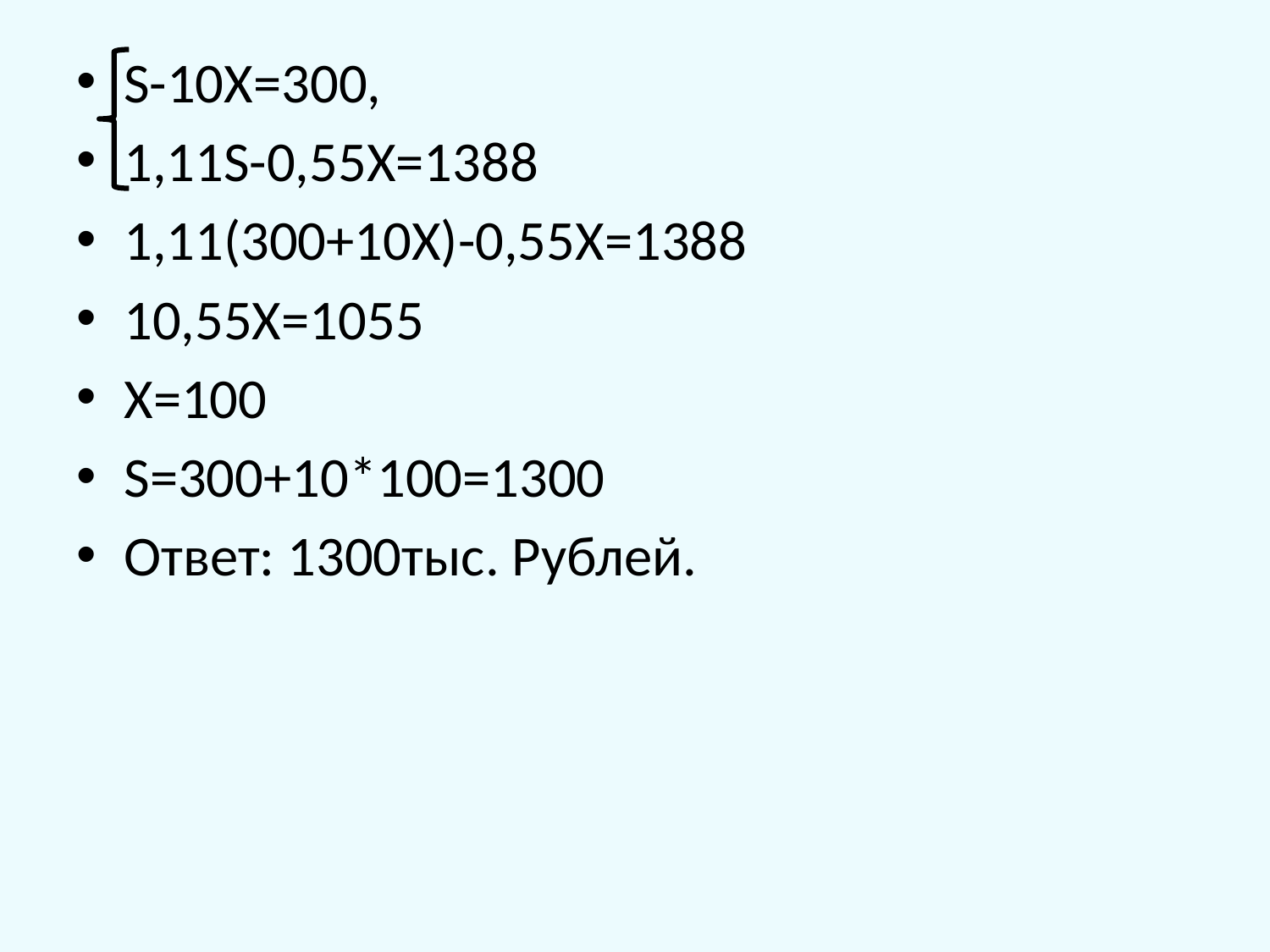

S-10X=300,
1,11S-0,55X=1388
1,11(300+10X)-0,55X=1388
10,55X=1055
X=100
S=300+10*100=1300
Ответ: 1300тыс. Рублей.